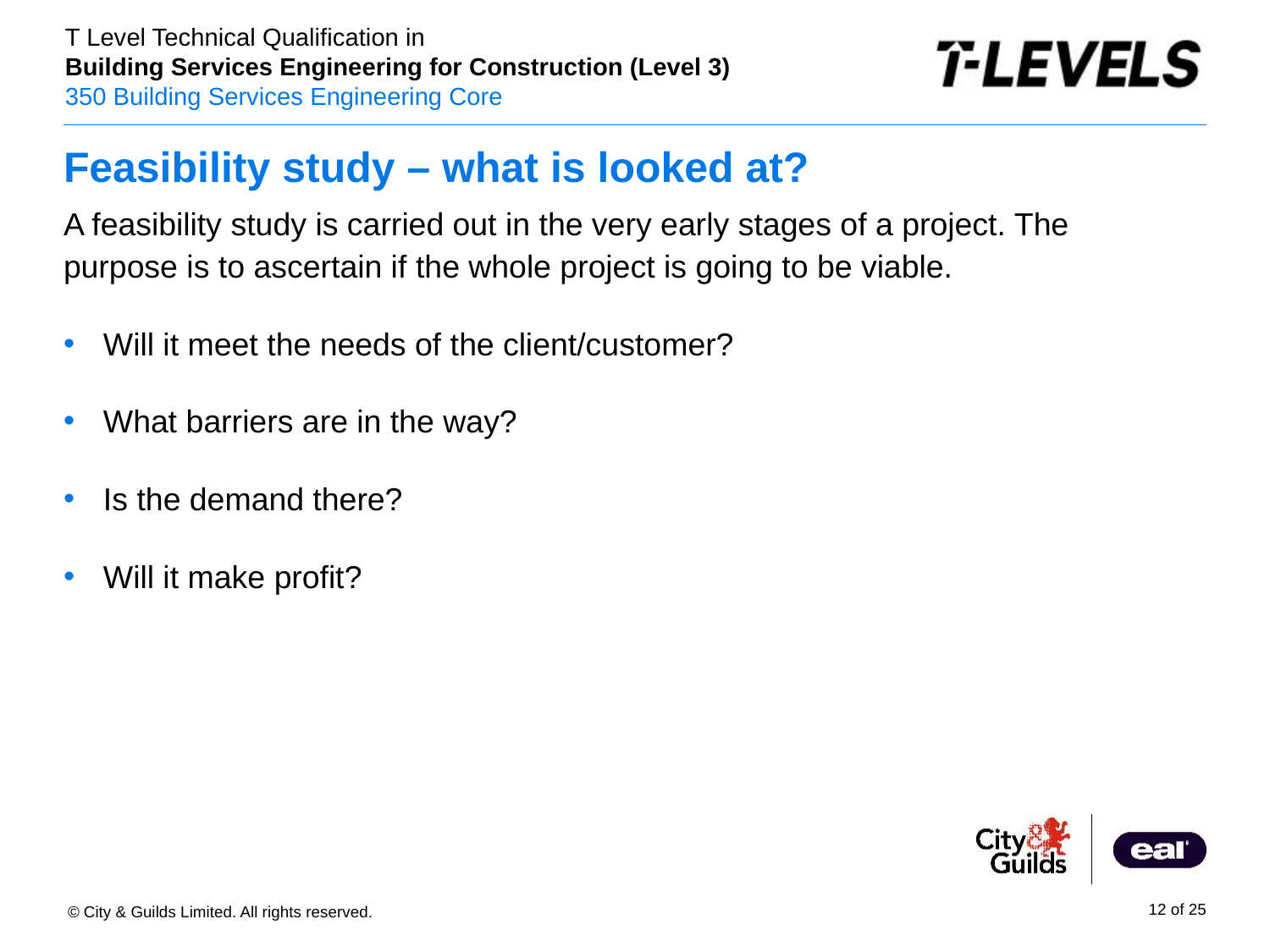

# Feasibility study – what is looked at?
A feasibility study is carried out in the very early stages of a project. The purpose is to ascertain if the whole project is going to be viable.
Will it meet the needs of the client/customer?
What barriers are in the way?
Is the demand there?
Will it make profit?